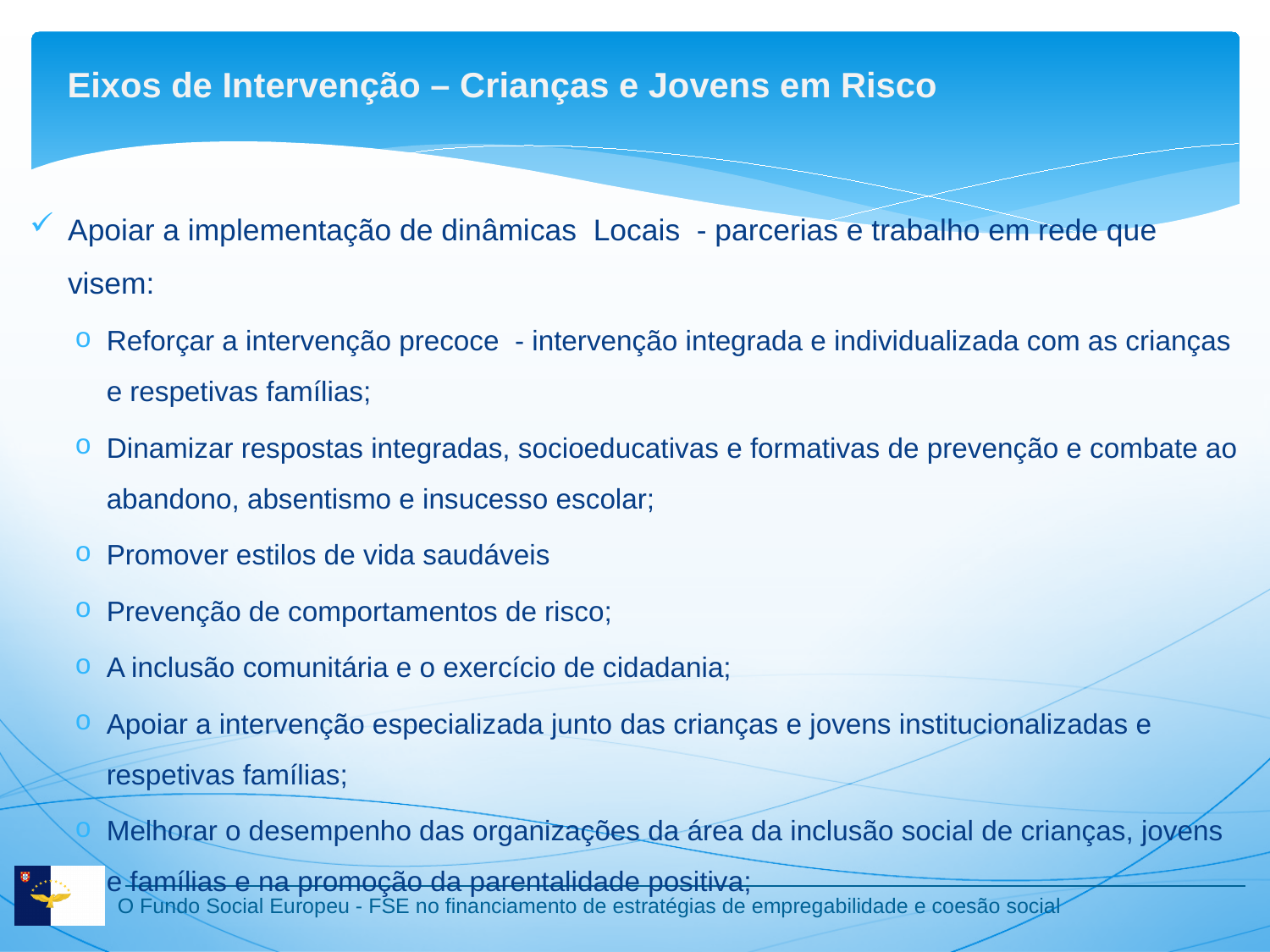

Eixos de Intervenção – Crianças e Jovens em Risco
Apoiar a implementação de dinâmicas  Locais  - parcerias e trabalho em rede que visem:
Reforçar a intervenção precoce  - intervenção integrada e individualizada com as crianças e respetivas famílias;
Dinamizar respostas integradas, socioeducativas e formativas de prevenção e combate ao abandono, absentismo e insucesso escolar;
Promover estilos de vida saudáveis
Prevenção de comportamentos de risco;
A inclusão comunitária e o exercício de cidadania;
Apoiar a intervenção especializada junto das crianças e jovens institucionalizadas e respetivas famílias;
Melhorar o desempenho das organizações da área da inclusão social de crianças, jovens e famílias e na promoção da parentalidade positiva;